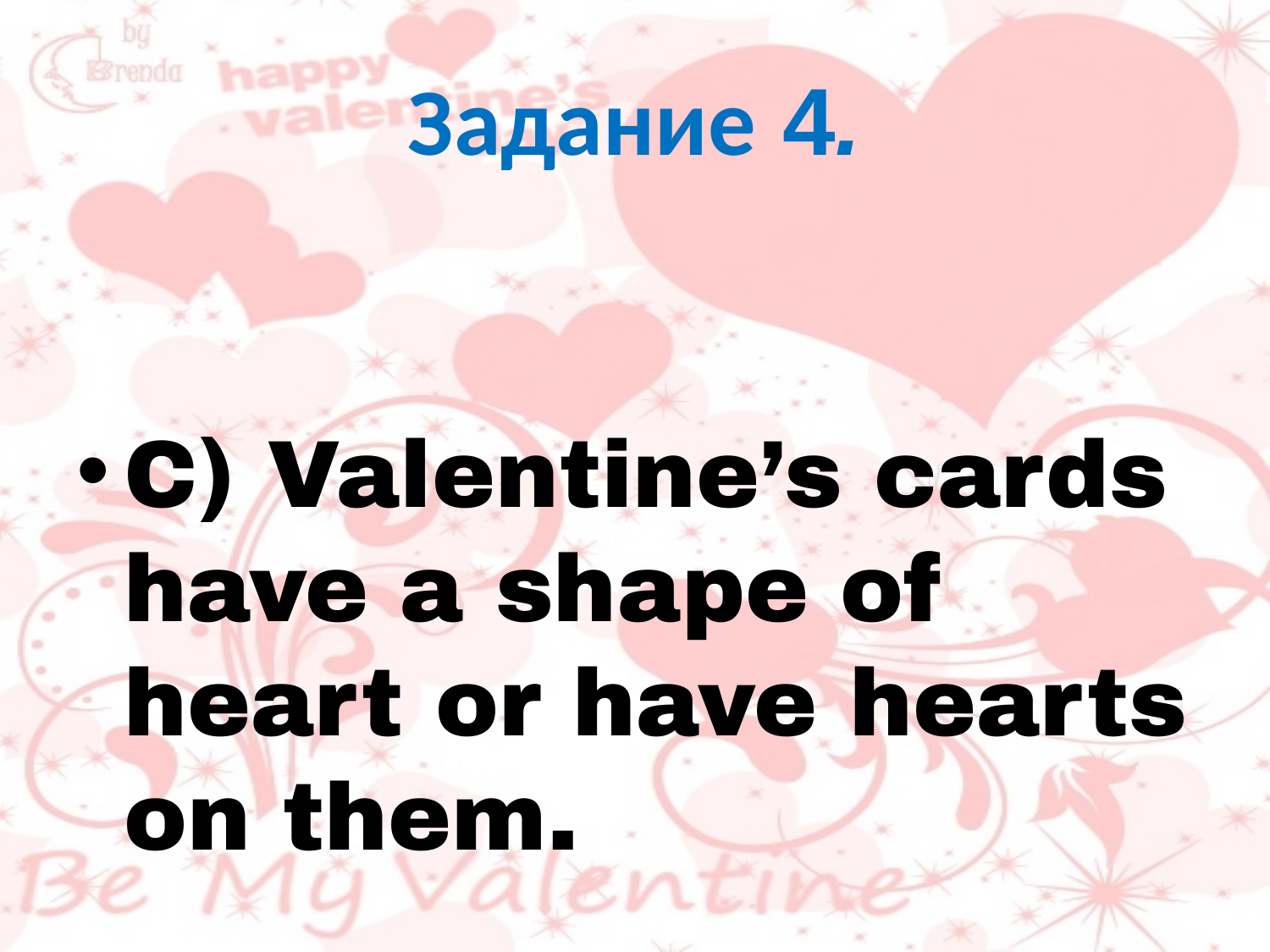

# Задание 4.
C) Valentine’s cards have a shape of heart or have hearts on them.